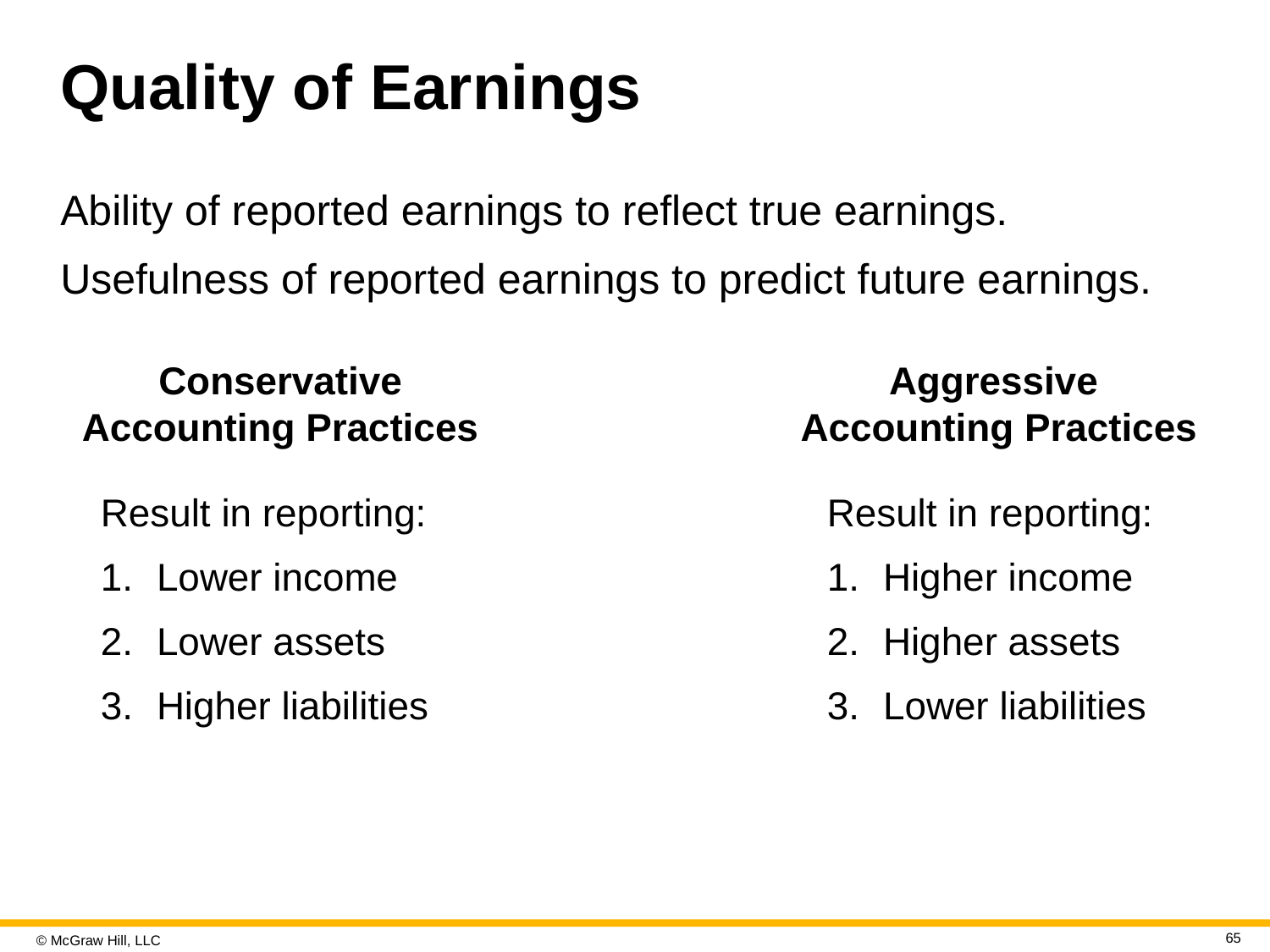

# Quality of Earnings
Ability of reported earnings to reflect true earnings.
Usefulness of reported earnings to predict future earnings.
Aggressive  Accounting Practices
Conservative Accounting Practices
Result in reporting:
Lower income
Lower assets
Higher liabilities
Result in reporting:
Higher income
Higher assets
Lower liabilities
65